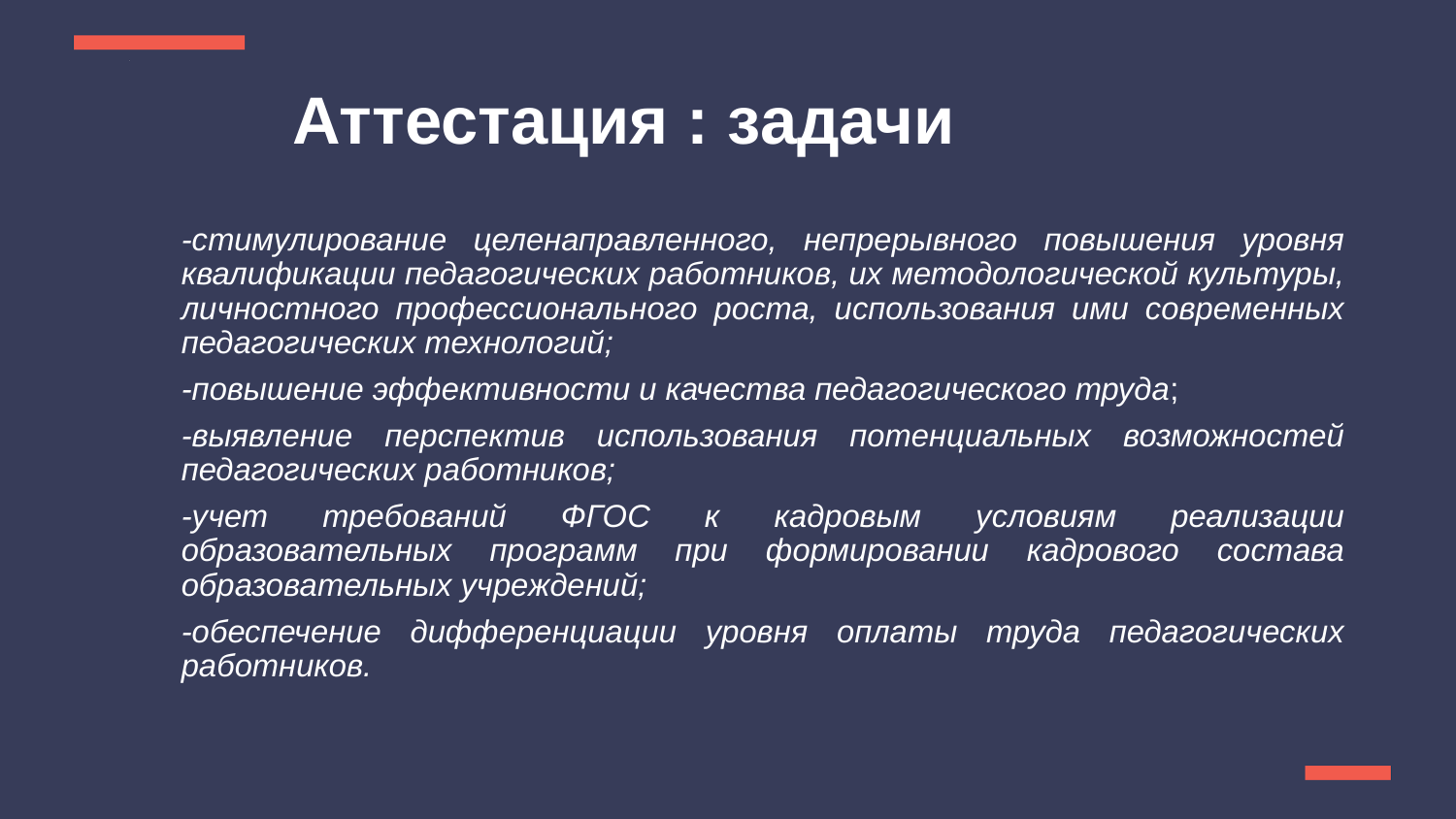

# Аттестация : задачияалдж
-стимулирование целенаправленного, непрерывного повышения уровня квалификации педагогических работников, их методологической культуры, личностного профессионального роста, использования ими современных педагогических технологий;
-повышение эффективности и качества педагогического труда;
-выявление перспектив использования потенциальных возможностей педагогических работников;
-учет требований ФГОС к кадровым условиям реализации образовательных программ при формировании кадрового состава образовательных учреждений;
-обеспечение дифференциации уровня оплаты труда педагогических работников.